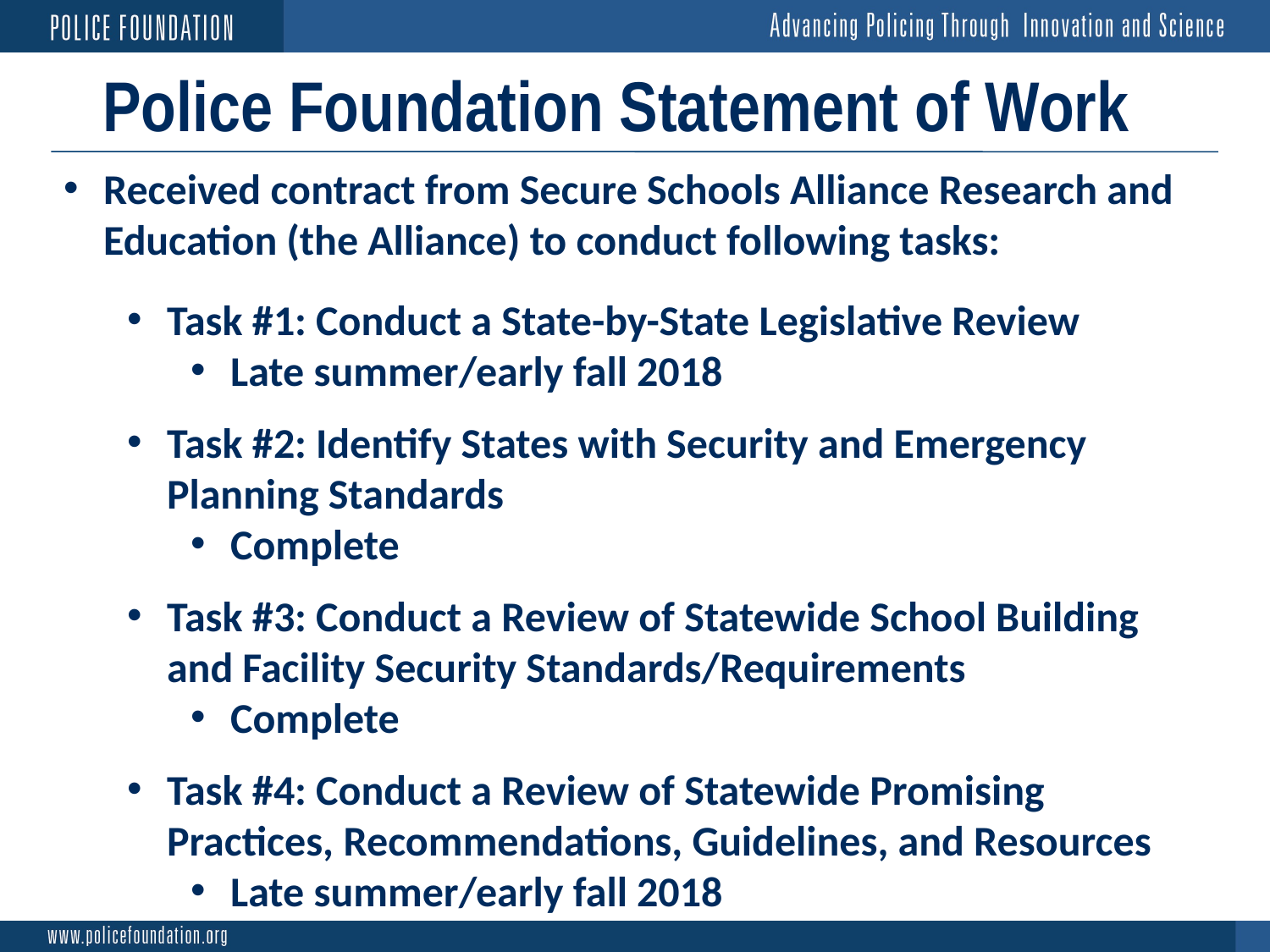

# Police Foundation Statement of Work

Received contract from Secure Schools Alliance Research and Education (the Alliance) to conduct following tasks:

Task #1: Conduct a State-by-State Legislative Review
Late summer/early fall 2018

Task #2: Identify States with Security and Emergency Planning Standards
Complete

Task #3: Conduct a Review of Statewide School Building and Facility Security Standards/Requirements
Complete

Task #4: Conduct a Review of Statewide Promising Practices, Recommendations, Guidelines, and Resources
Late summer/early fall 2018